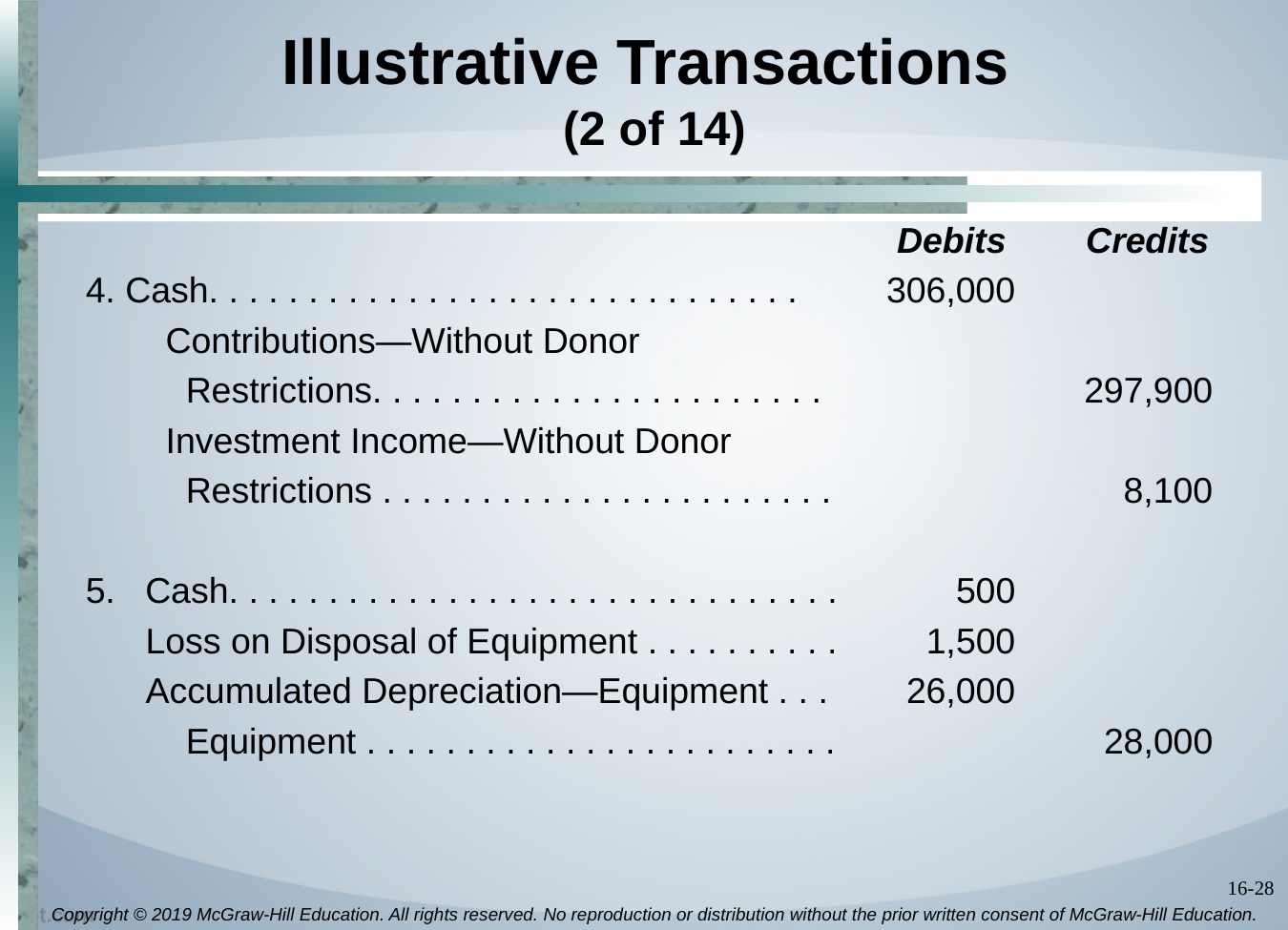

# Illustrative Transactions (2 of 14)
                                                                                 Debits        Credits
4. Cash. . . . . . . . . . . . . . . . . . . . . . . . . . . . . .	306,000
        Contributions—Without Donor
          Restrictions. . . . . . . . . . . . . . . . . . . . . . .	297,900
        Investment Income—Without Donor
          Restrictions . . . . . . . . . . . . . . . . . . . . . . .	8,100

5.   Cash. . . . . . . . . . . . . . . . . . . . . . . . . . . . . . .	500
      Loss on Disposal of Equipment . . . . . . . . . .	1,500
      Accumulated Depreciation—Equipment . . .	26,000
          Equipment . . . . . . . . . . . . . . . . . . . . . . . .	28,000